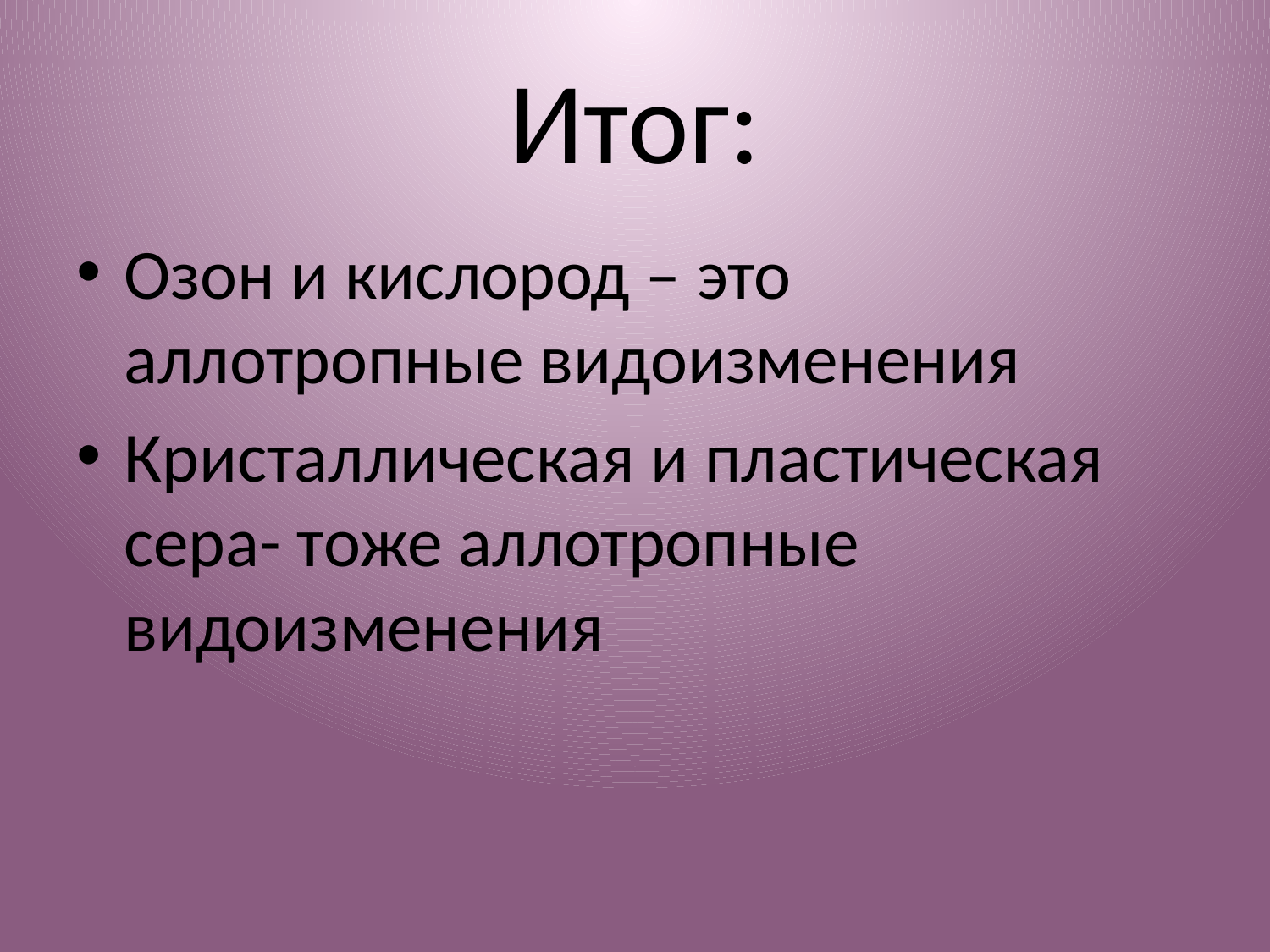

# Итог:
Озон и кислород – это аллотропные видоизменения
Кристаллическая и пластическая сера- тоже аллотропные видоизменения